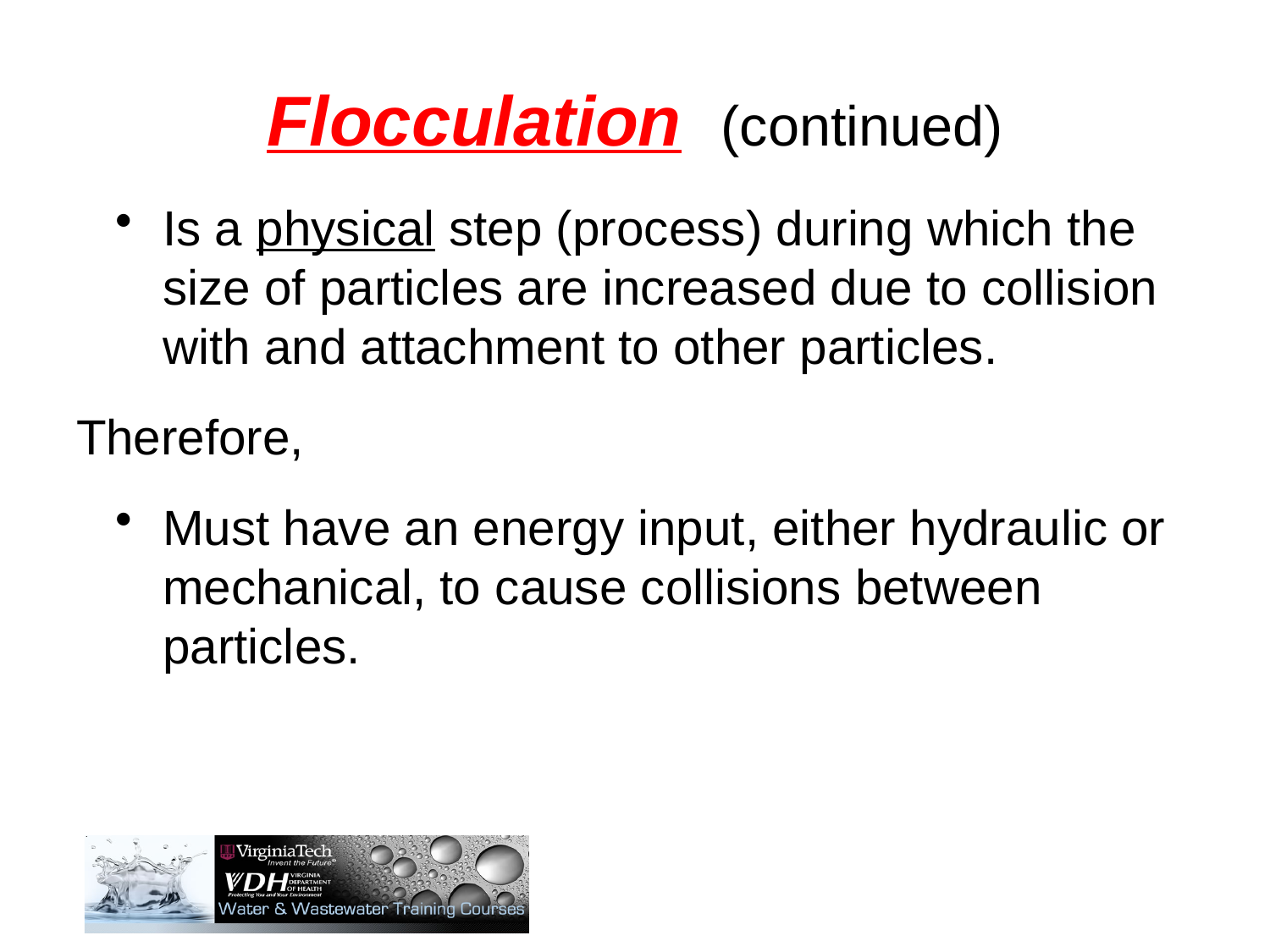

# Flocculation  (continued)
Is a physical step (process) during which the size of particles are increased due to collision with and attachment to other particles.
Therefore,
Must have an energy input, either hydraulic or mechanical, to cause collisions between particles.